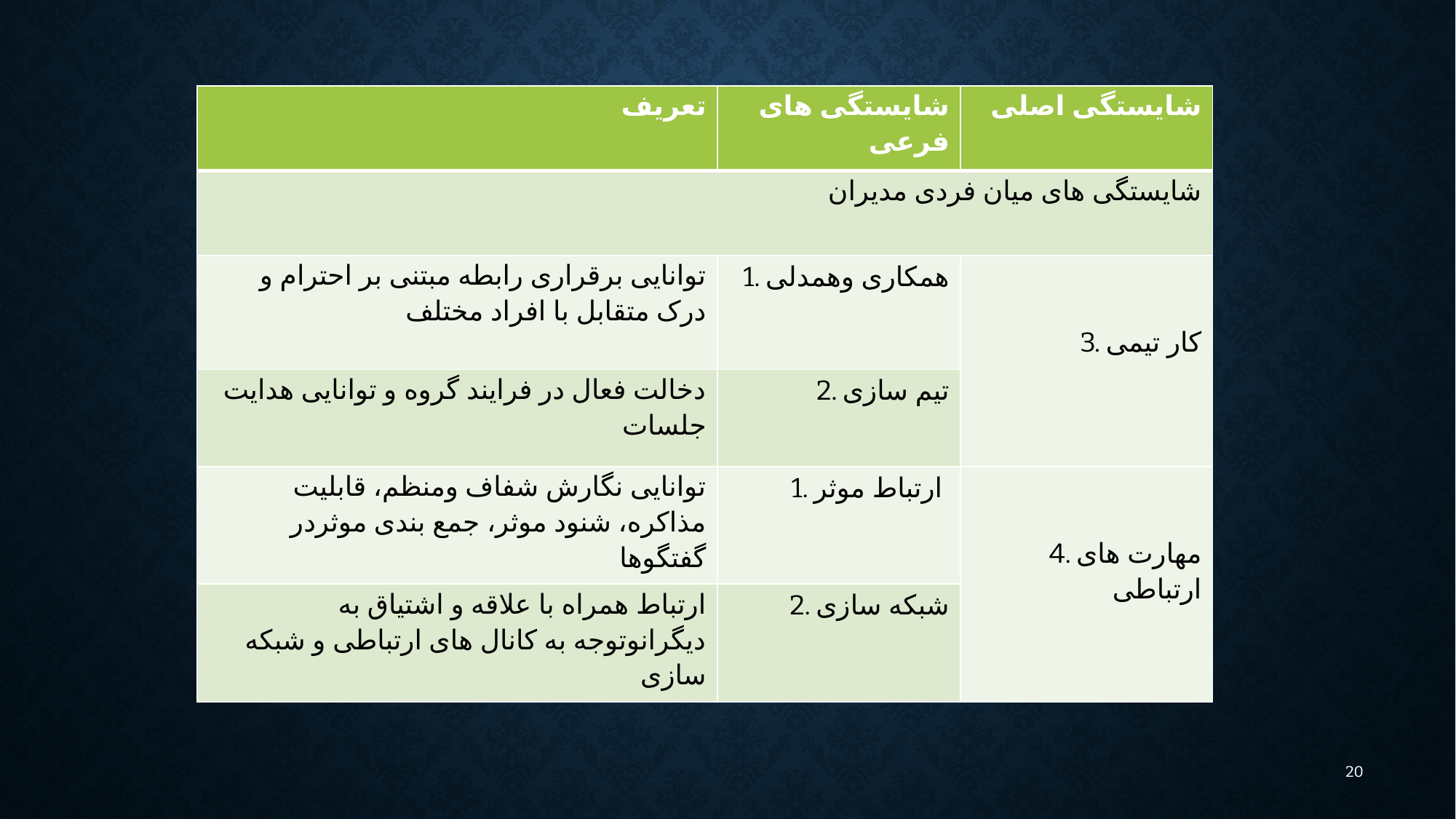

| تعریف | شایستگی های فرعی | شایستگی اصلی |
| --- | --- | --- |
| شایستگی های میان فردی مدیران |  |  |
| توانایی برقراری رابطه مبتنی بر احترام و درک متقابل با افراد مختلف | 1. همکاری وهمدلی | 3. کار تیمی |
| دخالت فعال در فرایند گروه و توانایی هدایت جلسات | 2. تیم سازی |  |
| توانایی نگارش شفاف ومنظم، قابلیت مذاکره، شنود موثر، جمع بندی موثردر گفتگوها | 1. ارتباط موثر | 4. مهارت های ارتباطی |
| ارتباط همراه با علاقه و اشتیاق به دیگرانوتوجه به کانال های ارتباطی و شبکه سازی | 2. شبکه سازی |  |

20